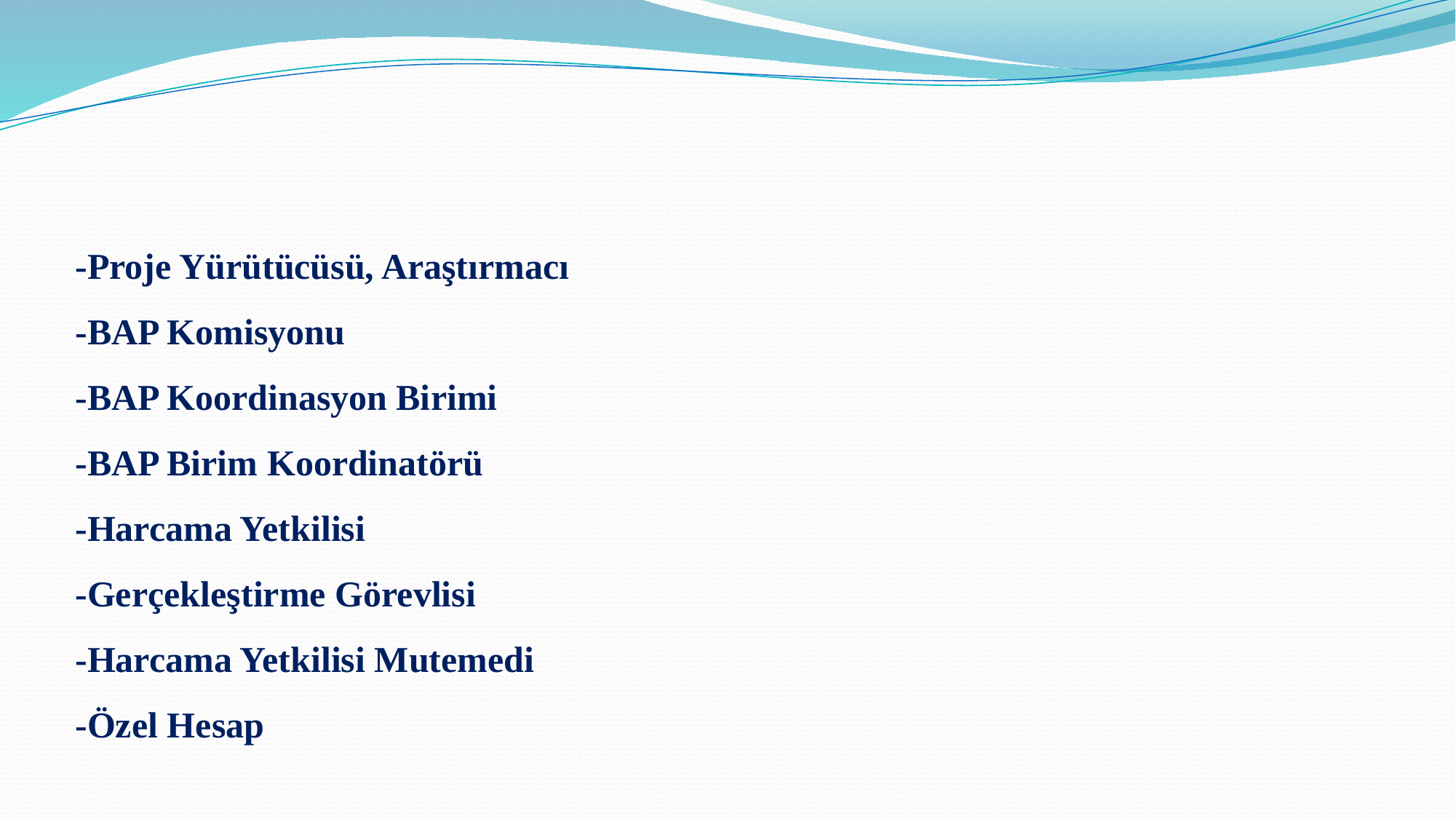

-Proje Yürütücüsü, Araştırmacı
-BAP Komisyonu
-BAP Koordinasyon Birimi
-BAP Birim Koordinatörü
-Harcama Yetkilisi
-Gerçekleştirme Görevlisi
-Harcama Yetkilisi Mutemedi
-Özel Hesap